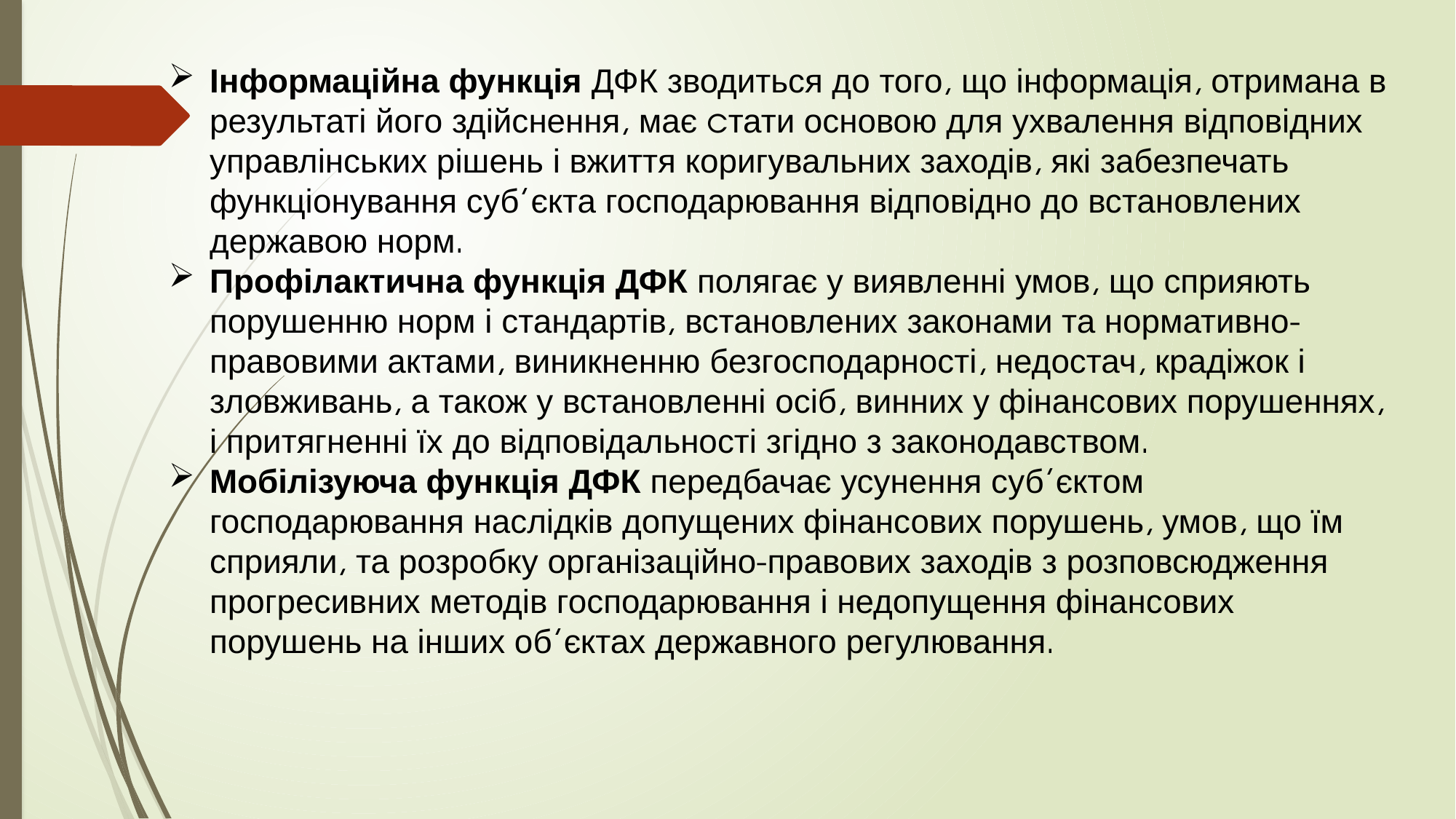

Інформаційна функція ДФК зводиться до того, що інформація, отримана в результаті його здійснення, має cтати основою для ухвалення відповідних управлінських рішень і вжиття коригувальних заходів, які забезпечать функціонування суб’єкта господарювання відповідно до встановлених державою норм.
Профілактична функція ДФК полягає у виявленні умов, що сприяють порушенню норм і стандартів, встановлених законами та нормативно-правовими актами, виникненню безгосподарності, недостач, крадіжок і зловживань, а також у встановленні осіб, винних у фінансових порушеннях, і притягненні їх до відповідальності згідно з законодавством.
Мобілізуюча функція ДФК передбачає усунення суб’єктом господарювання наслідків допущених фінансових порушень, умов, що їм сприяли, та розробку організаційно-правових заходів з розповсюдження прогресивних методів господарювання і недопущення фінансових порушень на інших об’єктах державного регулювання.